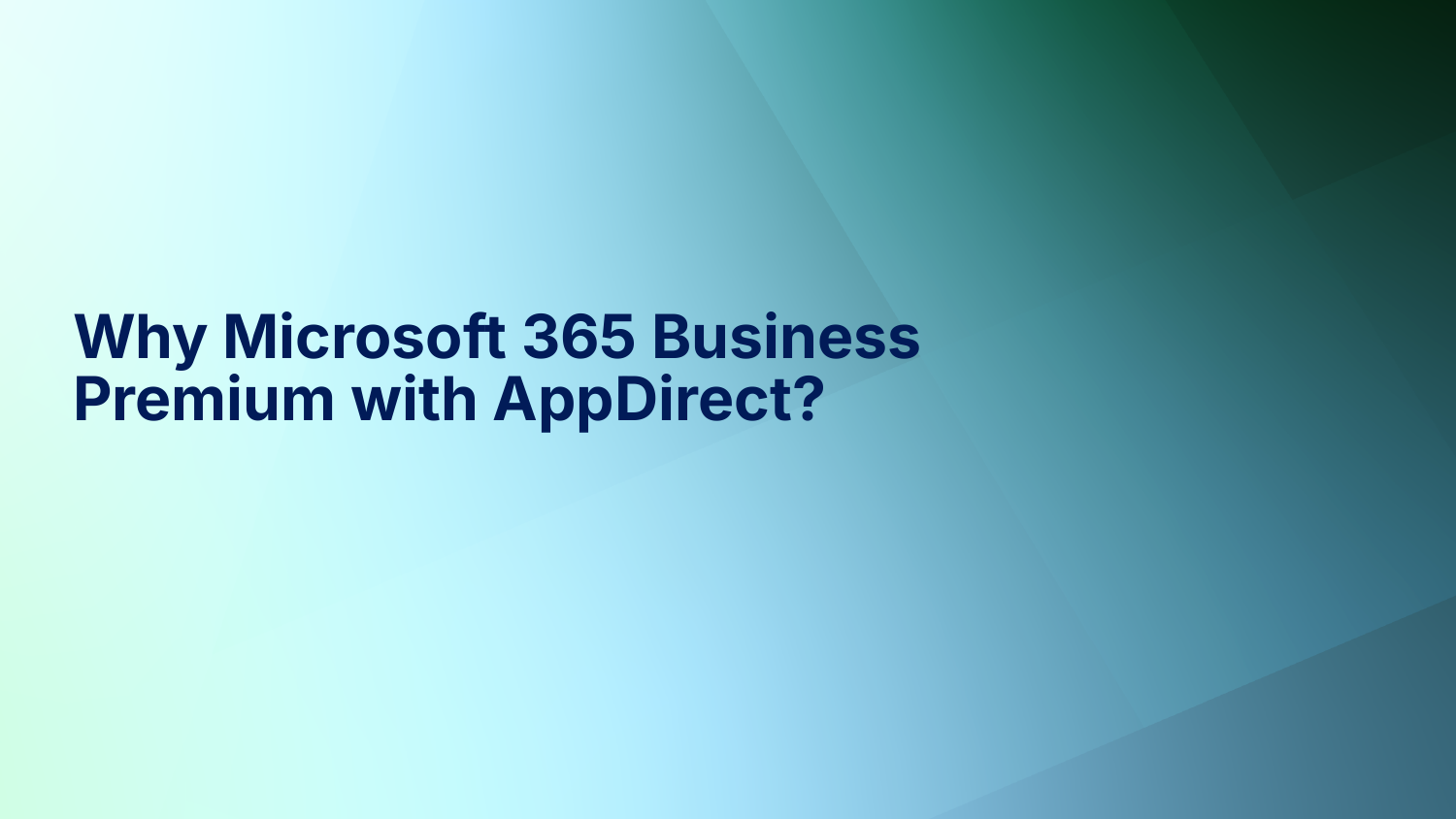

# Why Microsoft 365 Business Premium with AppDirect?